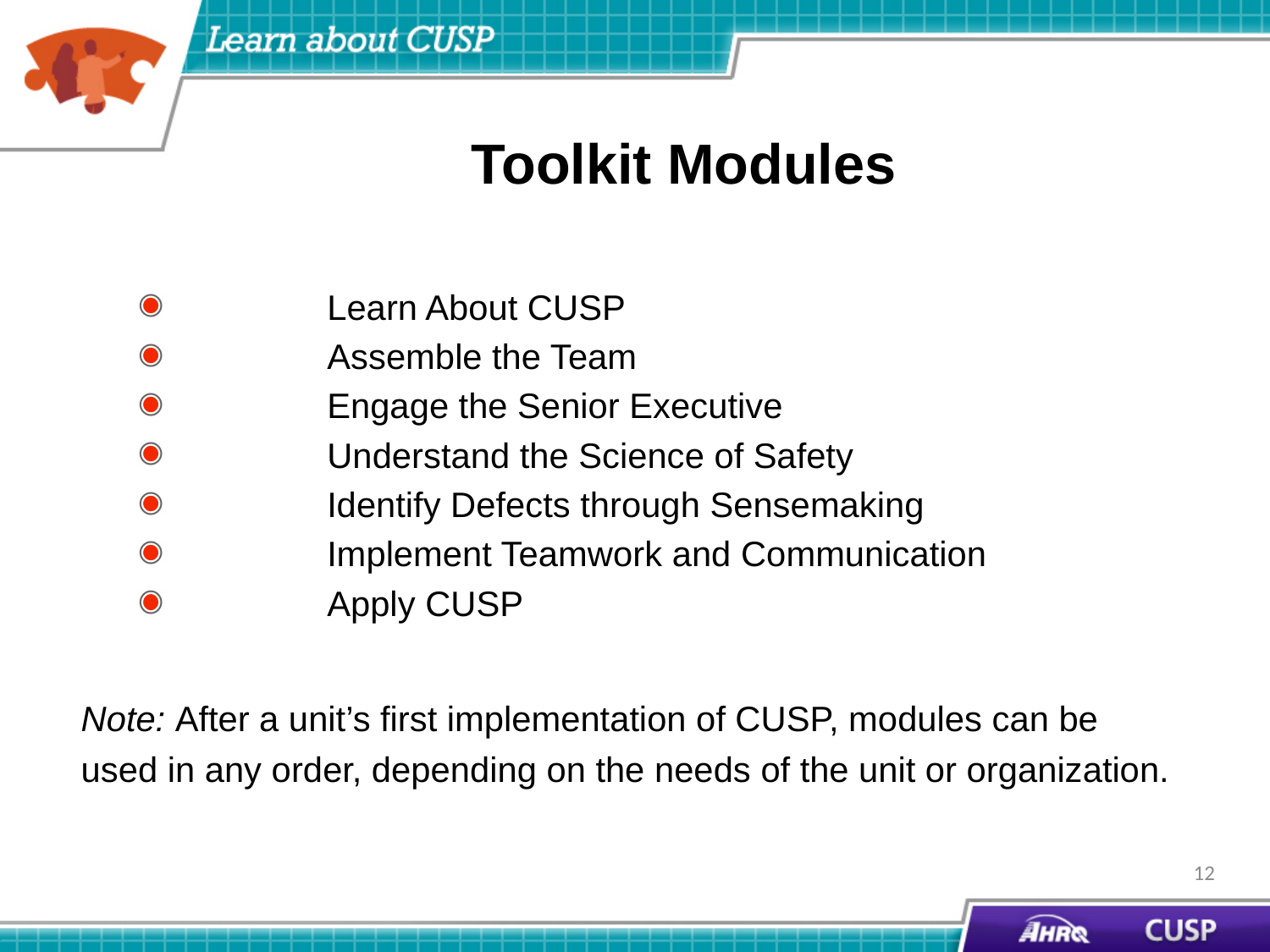

# Toolkit Modules

	Learn About CUSP
	Assemble the Team
	Engage the Senior Executive
	Understand the Science of Safety
	Identify Defects through Sensemaking
	Implement Teamwork and Communication
	Apply CUSP

Note: After a unit’s first implementation of CUSP, modules can be used in any order, depending on the needs of the unit or organization.
12